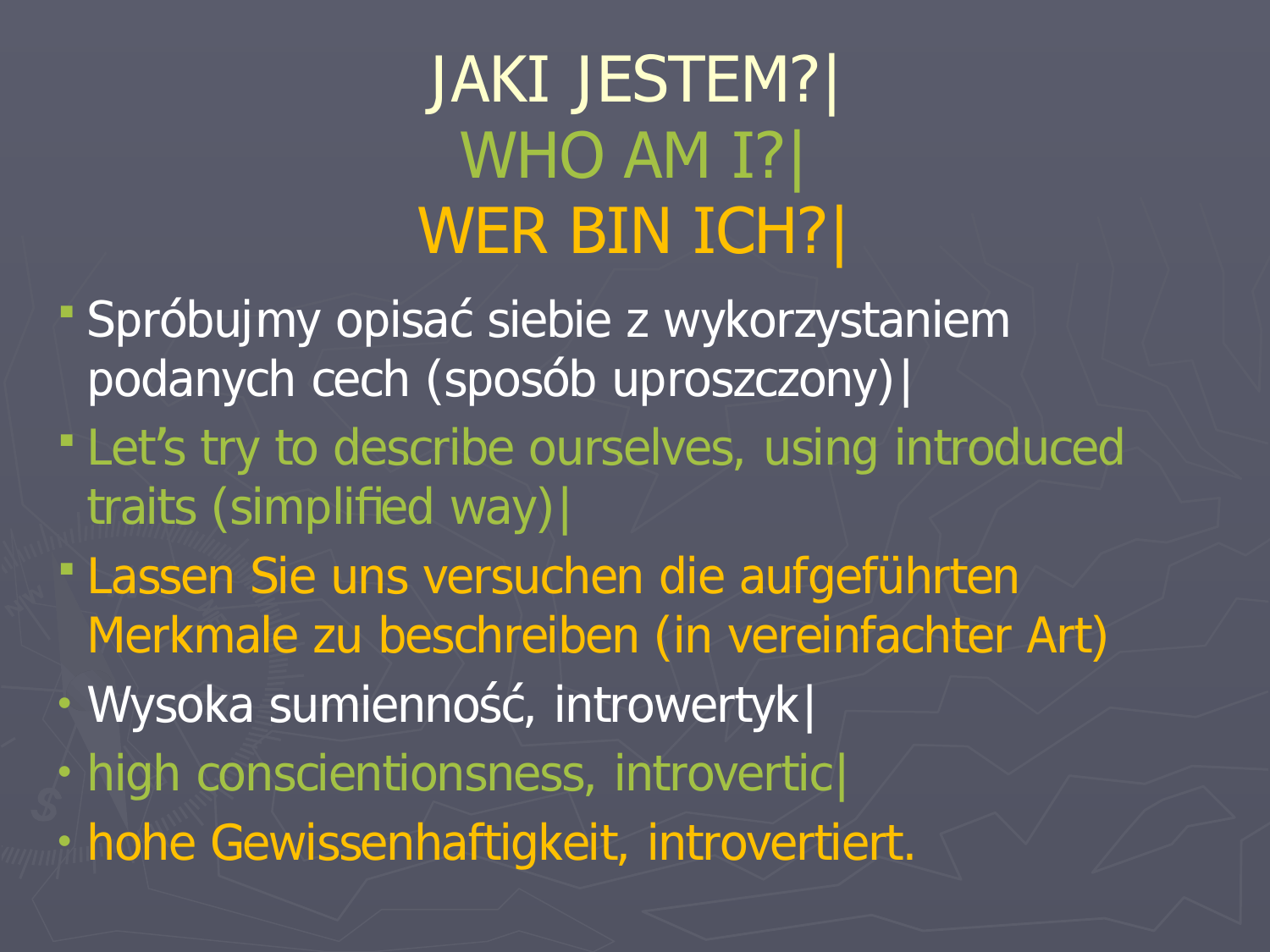

# JAKI JESTEM?| WHO AM I?| WER BIN ICH?|
Spróbujmy opisać siebie z wykorzystaniem podanych cech (sposób uproszczony)|
Let’s try to describe ourselves, using introduced traits (simplified way)|
Lassen Sie uns versuchen die aufgeführten Merkmale zu beschreiben (in vereinfachter Art)
Wysoka sumienność, introwertyk|
high conscientionsness, introvertic|
hohe Gewissenhaftigkeit, introvertiert.